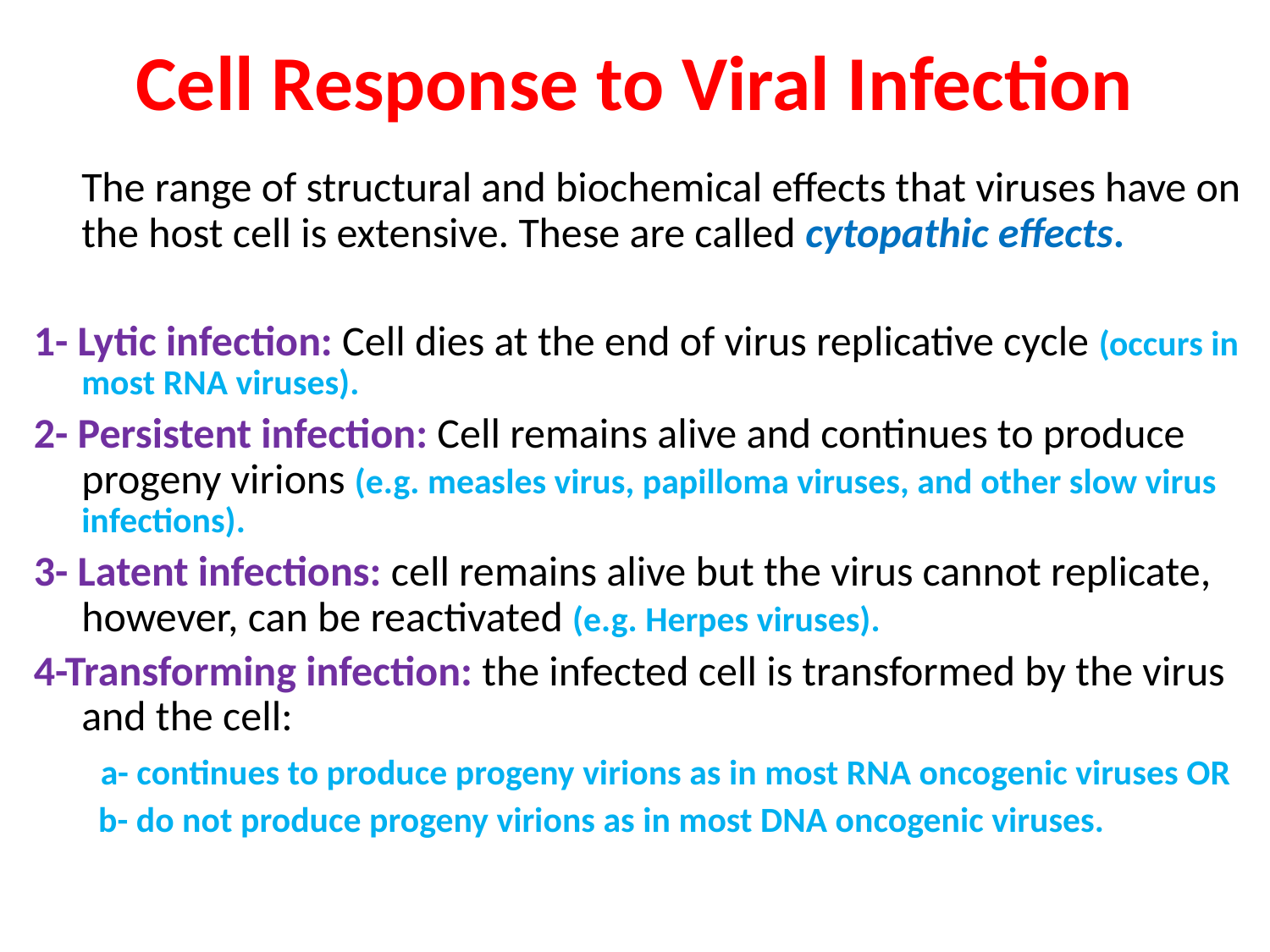

# Cell Response to Viral Infection
     The range of structural and biochemical effects that viruses have on the host cell is extensive. These are called cytopathic effects.

1- Lytic infection: Cell dies at the end of virus replicative cycle (occurs in most RNA viruses).
2- Persistent infection: Cell remains alive and continues to produce progeny virions (e.g. measles virus, papilloma viruses, and other slow virus infections).
3- Latent infections: cell remains alive but the virus cannot replicate, however, can be reactivated (e.g. Herpes viruses).
4-Transforming infection: the infected cell is transformed by the virus and the cell:
       a- continues to produce progeny virions as in most RNA oncogenic viruses OR
        b- do not produce progeny virions as in most DNA oncogenic viruses.